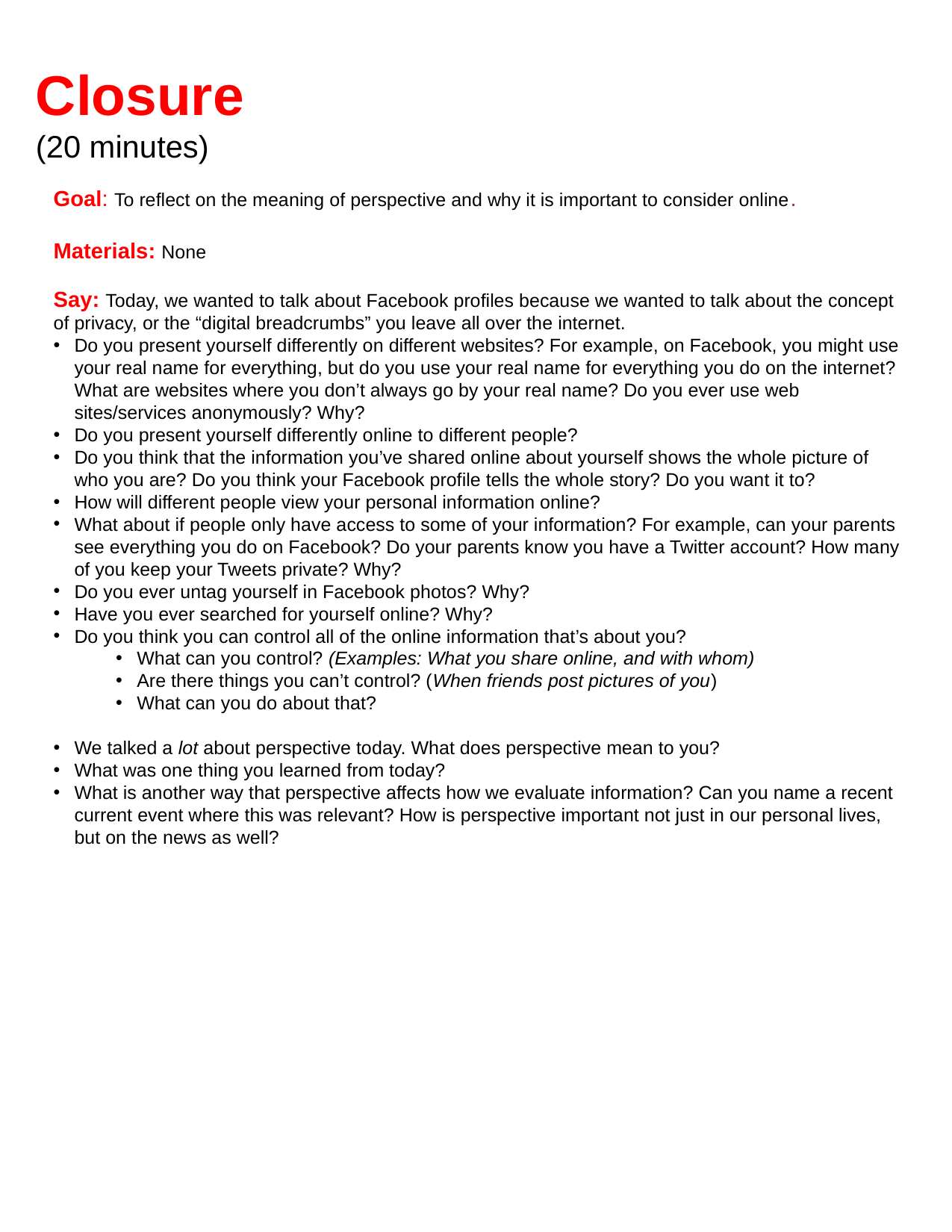

Closure
(20 minutes)
Goal: To reflect on the meaning of perspective and why it is important to consider online.

Materials: None

Say: Today, we wanted to talk about Facebook profiles because we wanted to talk about the concept of privacy, or the “digital breadcrumbs” you leave all over the internet.
Do you present yourself differently on different websites? For example, on Facebook, you might use your real name for everything, but do you use your real name for everything you do on the internet? What are websites where you don’t always go by your real name? Do you ever use web sites/services anonymously? Why?
Do you present yourself differently online to different people?
Do you think that the information you’ve shared online about yourself shows the whole picture of who you are? Do you think your Facebook profile tells the whole story? Do you want it to?
How will different people view your personal information online?
What about if people only have access to some of your information? For example, can your parents see everything you do on Facebook? Do your parents know you have a Twitter account? How many of you keep your Tweets private? Why?
Do you ever untag yourself in Facebook photos? Why?
Have you ever searched for yourself online? Why?
Do you think you can control all of the online information that’s about you?
What can you control? (Examples: What you share online, and with whom)
Are there things you can’t control? (When friends post pictures of you)
What can you do about that?

We talked a lot about perspective today. What does perspective mean to you?
What was one thing you learned from today?
What is another way that perspective affects how we evaluate information? Can you name a recent current event where this was relevant? How is perspective important not just in our personal lives, but on the news as well?